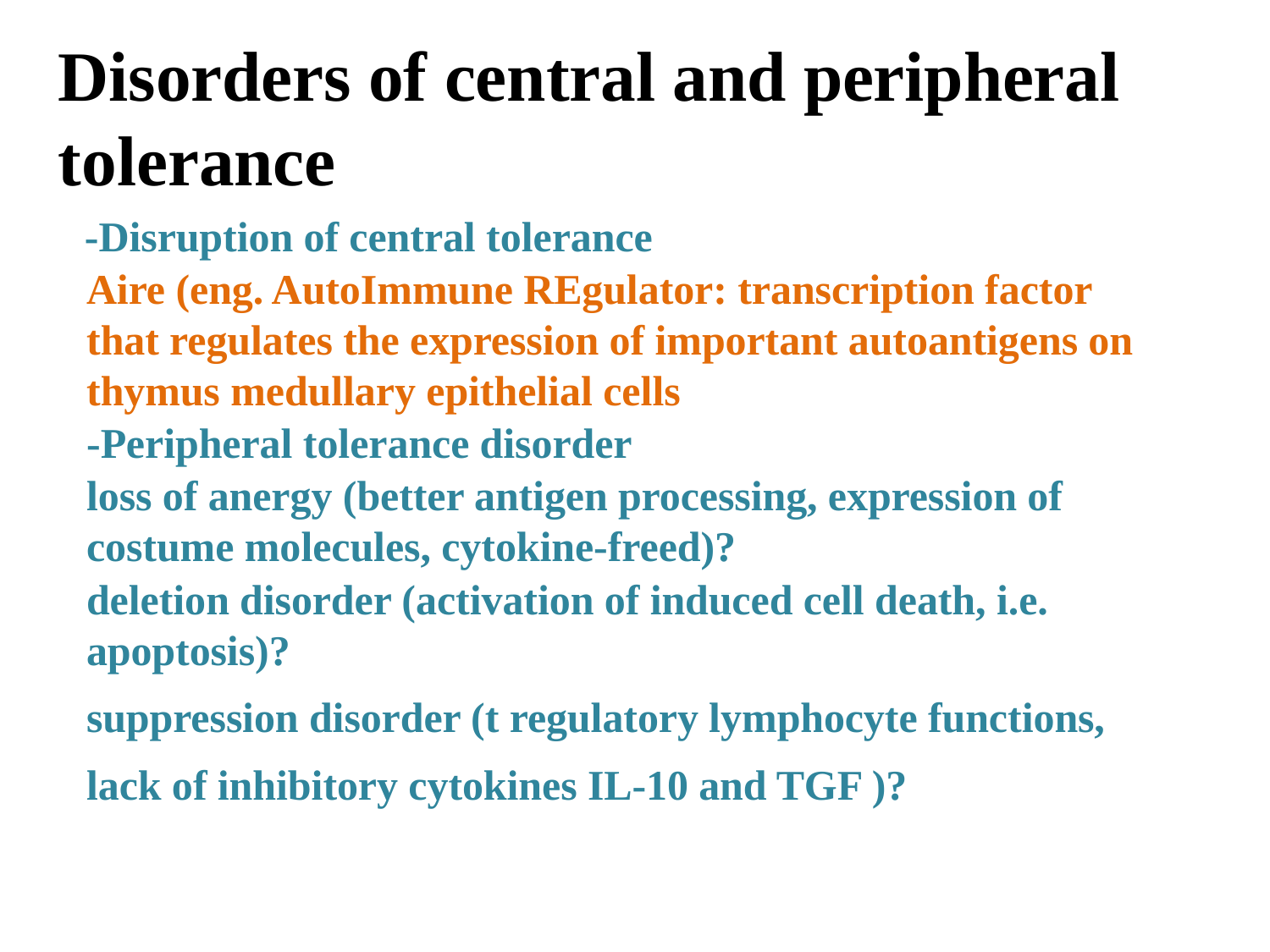

# Disorders of central and peripheral tolerance

-Disruption of central tolerance
Aire (eng. AutoImmune REgulator: transcription factor that regulates the expression of important autoantigens on thymus medullary epithelial cells
-Peripheral tolerance disorder
loss of anergy (better antigen processing, expression of costume molecules, cytokine-freed)?
deletion disorder (activation of induced cell death, i.e. apoptosis)?
suppression disorder (t regulatory lymphocyte functions, lack of inhibitory cytokines IL-10 and TGF )?